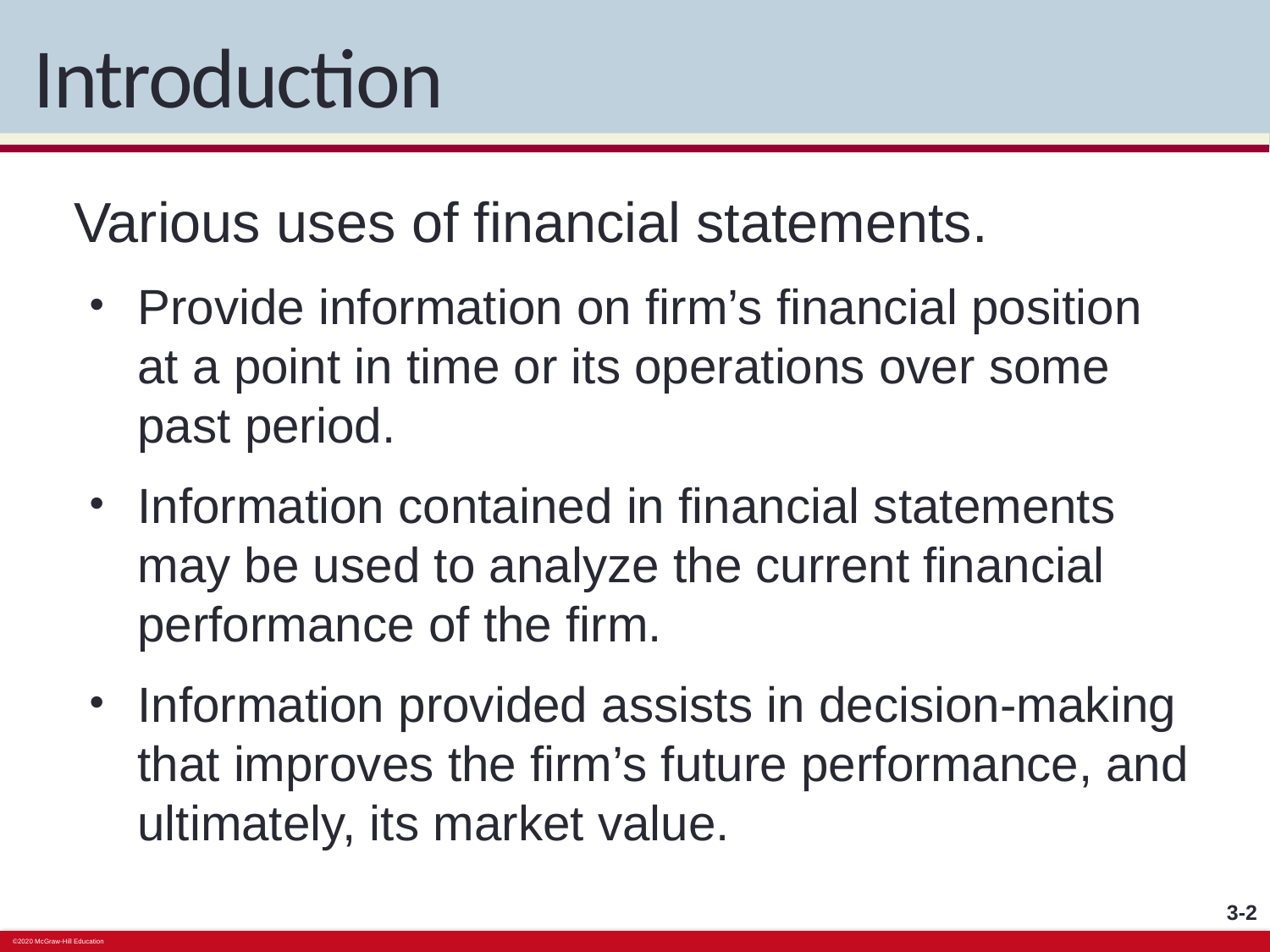

# Introduction
Various uses of financial statements.
Provide information on firm’s financial position at a point in time or its operations over some past period.
Information contained in financial statements may be used to analyze the current financial performance of the firm.
Information provided assists in decision-making that improves the firm’s future performance, and ultimately, its market value.